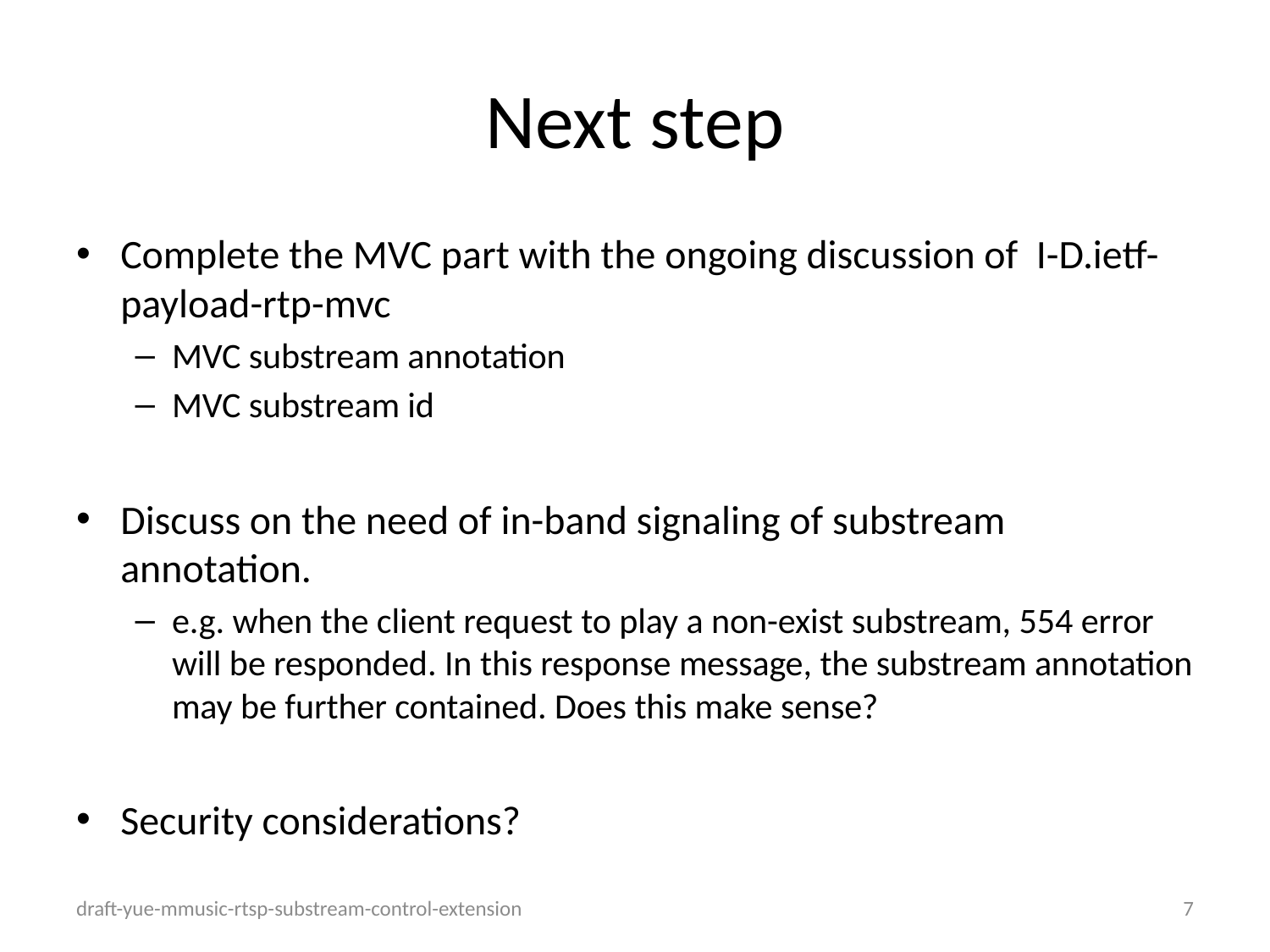

# Next step
Complete the MVC part with the ongoing discussion of  I-D.ietf-payload-rtp-mvc
MVC substream annotation
MVC substream id

Discuss on the need of in-band signaling of substream annotation.
e.g. when the client request to play a non-exist substream, 554 error will be responded. In this response message, the substream annotation may be further contained. Does this make sense?

Security considerations?
draft-yue-mmusic-rtsp-substream-control-extension
7